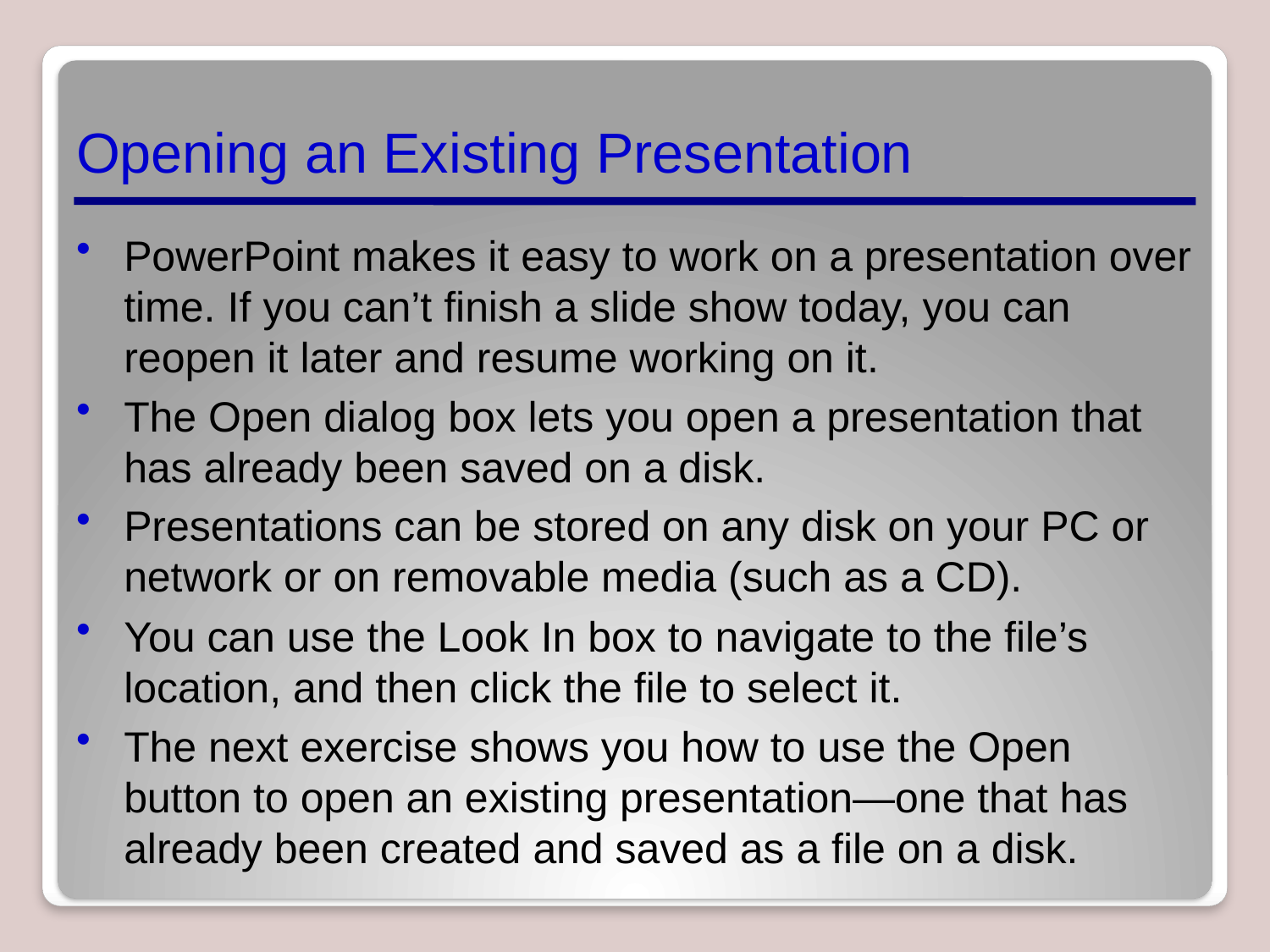

# Opening an Existing Presentation
PowerPoint makes it easy to work on a presentation over time. If you can’t finish a slide show today, you can reopen it later and resume working on it.
The Open dialog box lets you open a presentation that has already been saved on a disk.
Presentations can be stored on any disk on your PC or network or on removable media (such as a CD).
You can use the Look In box to navigate to the file’s location, and then click the file to select it.
The next exercise shows you how to use the Open button to open an existing presentation—one that has already been created and saved as a file on a disk.